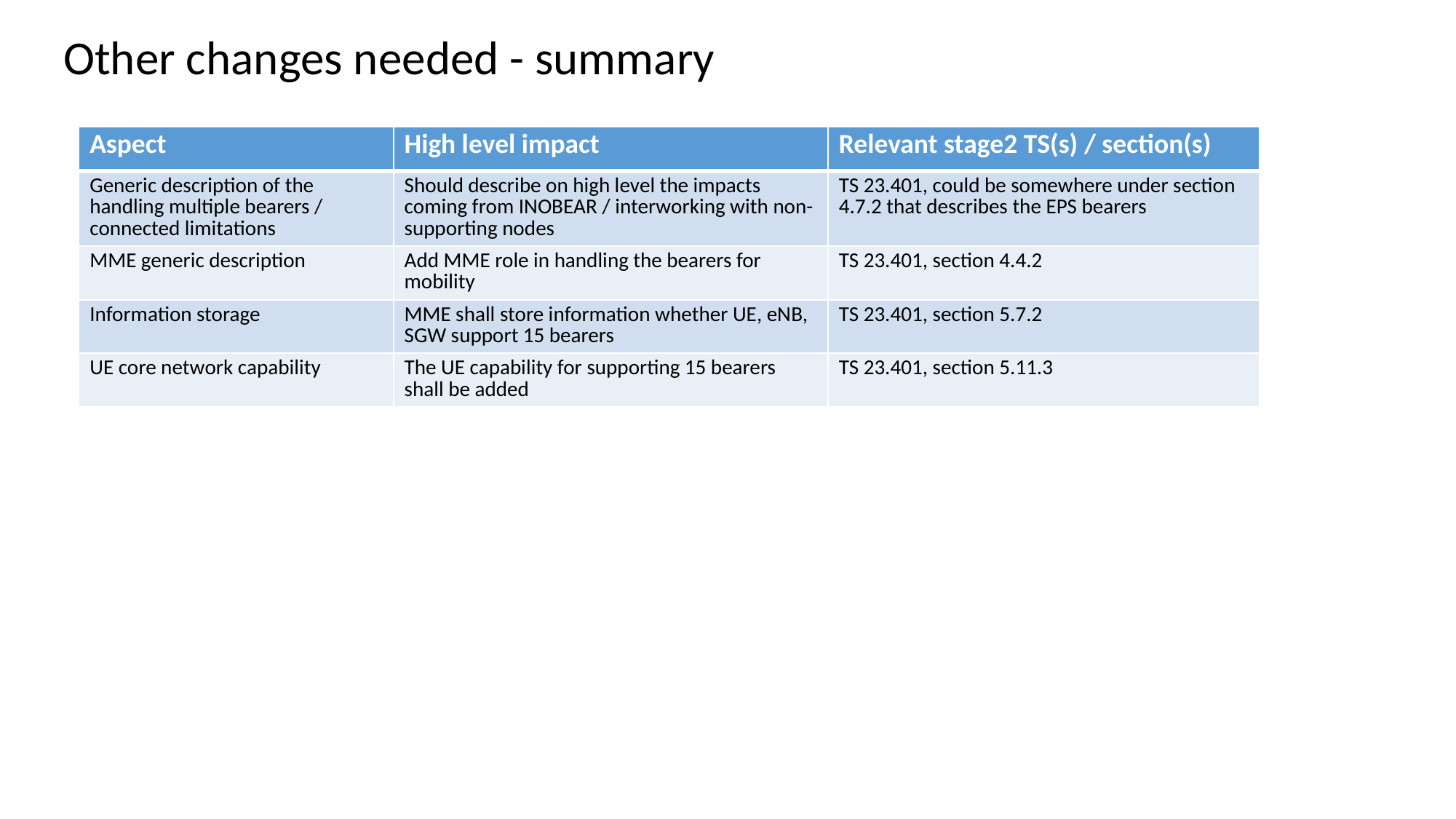

# Other changes needed - summary
| Aspect | High level impact | Relevant stage2 TS(s) / section(s) |
| --- | --- | --- |
| Generic description of the handling multiple bearers / connected limitations | Should describe on high level the impacts coming from INOBEAR / interworking with non-supporting nodes | TS 23.401, could be somewhere under section 4.7.2 that describes the EPS bearers |
| MME generic description | Add MME role in handling the bearers for mobility | TS 23.401, section 4.4.2 |
| Information storage | MME shall store information whether UE, eNB, SGW support 15 bearers | TS 23.401, section 5.7.2 |
| UE core network capability | The UE capability for supporting 15 bearers shall be added | TS 23.401, section 5.11.3 |